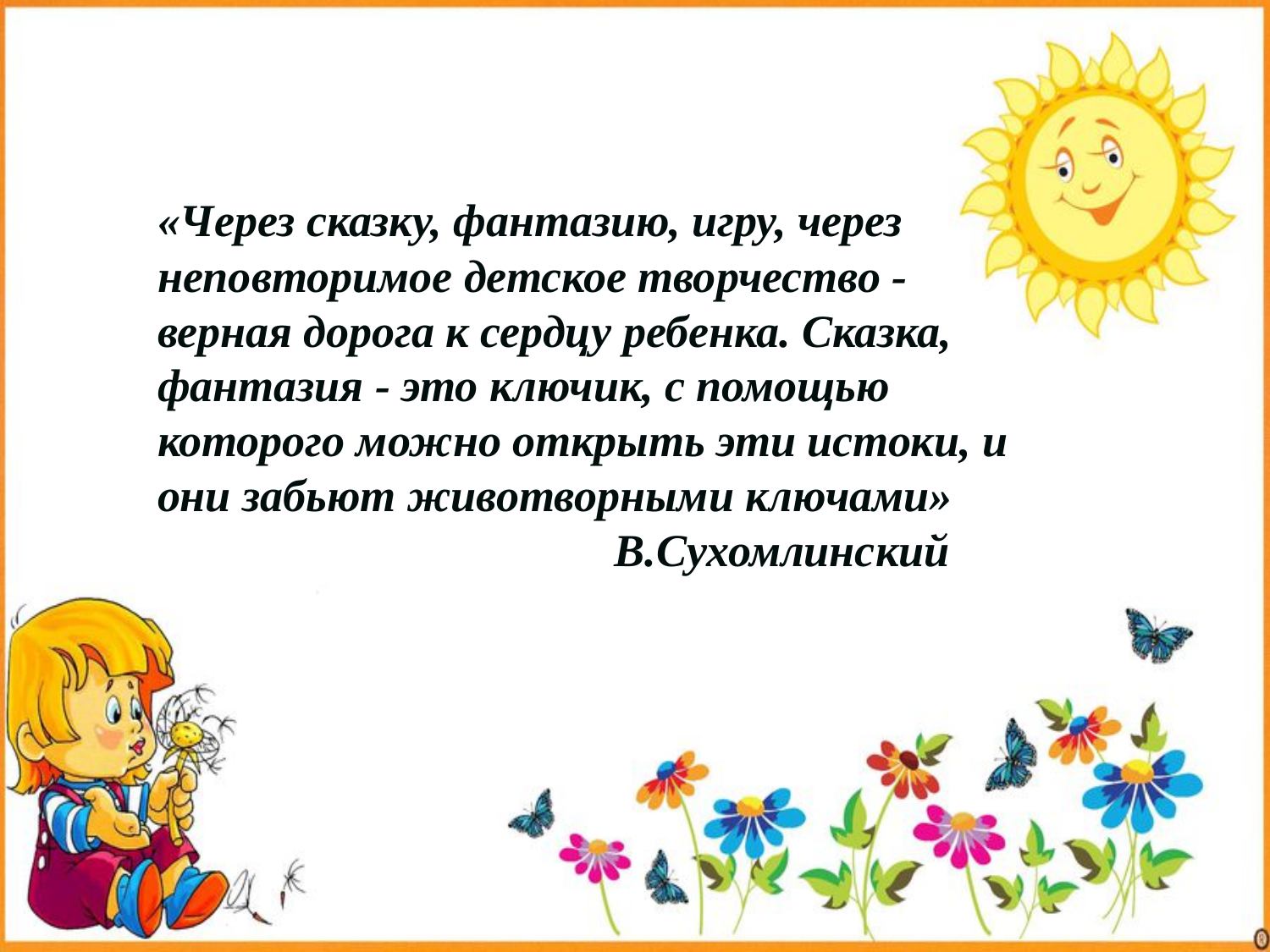

# «Через сказку, фантазию, игру, через неповторимое детское творчество - верная дорога к сердцу ребенка. Сказка, фантазия - это ключик, с помощью которого можно открыть эти истоки, и они забьют животворными ключами» В.Сухомлинский